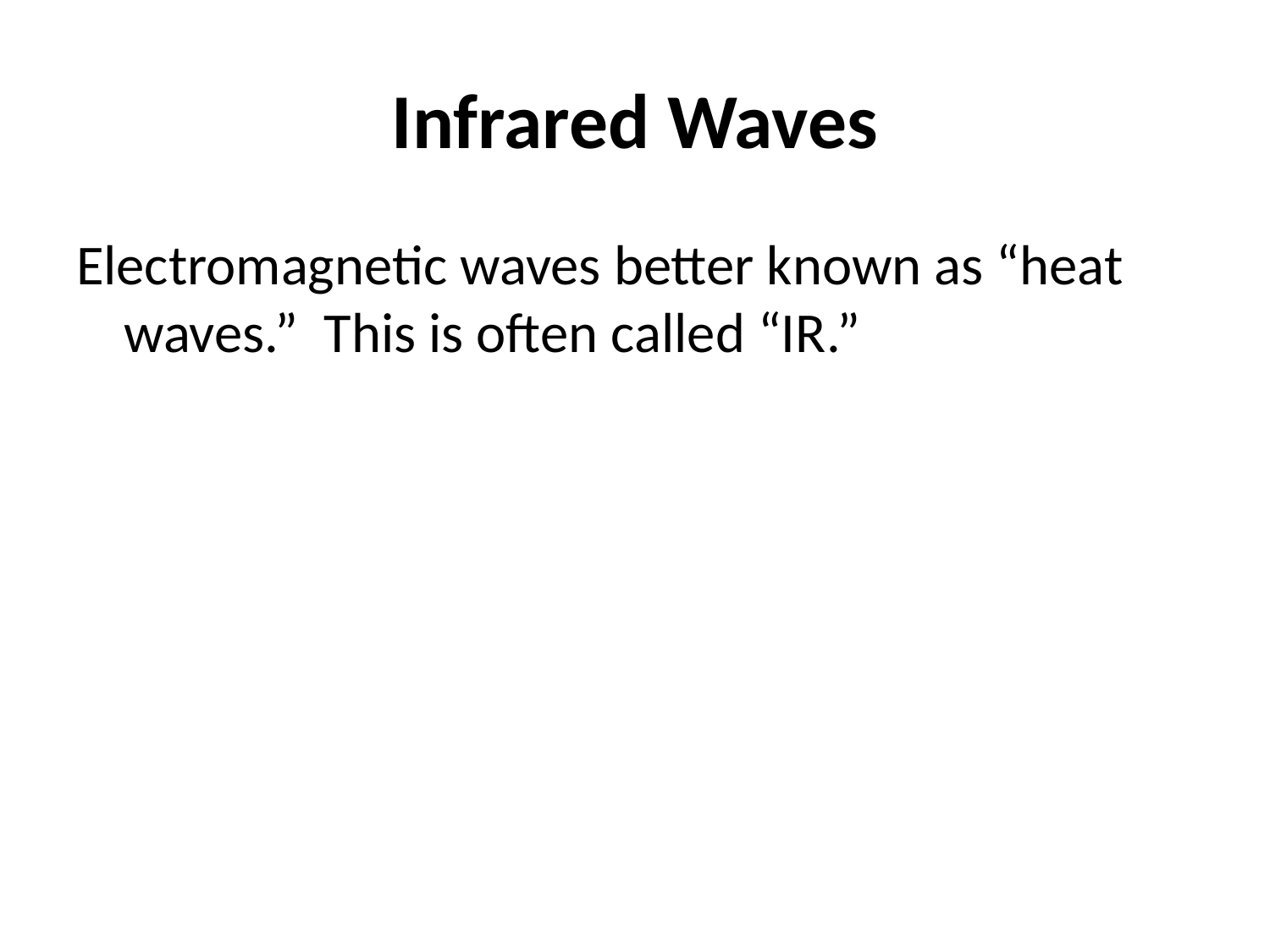

# Infrared Waves
Electromagnetic waves better known as “heat waves.”  This is often called “IR.”